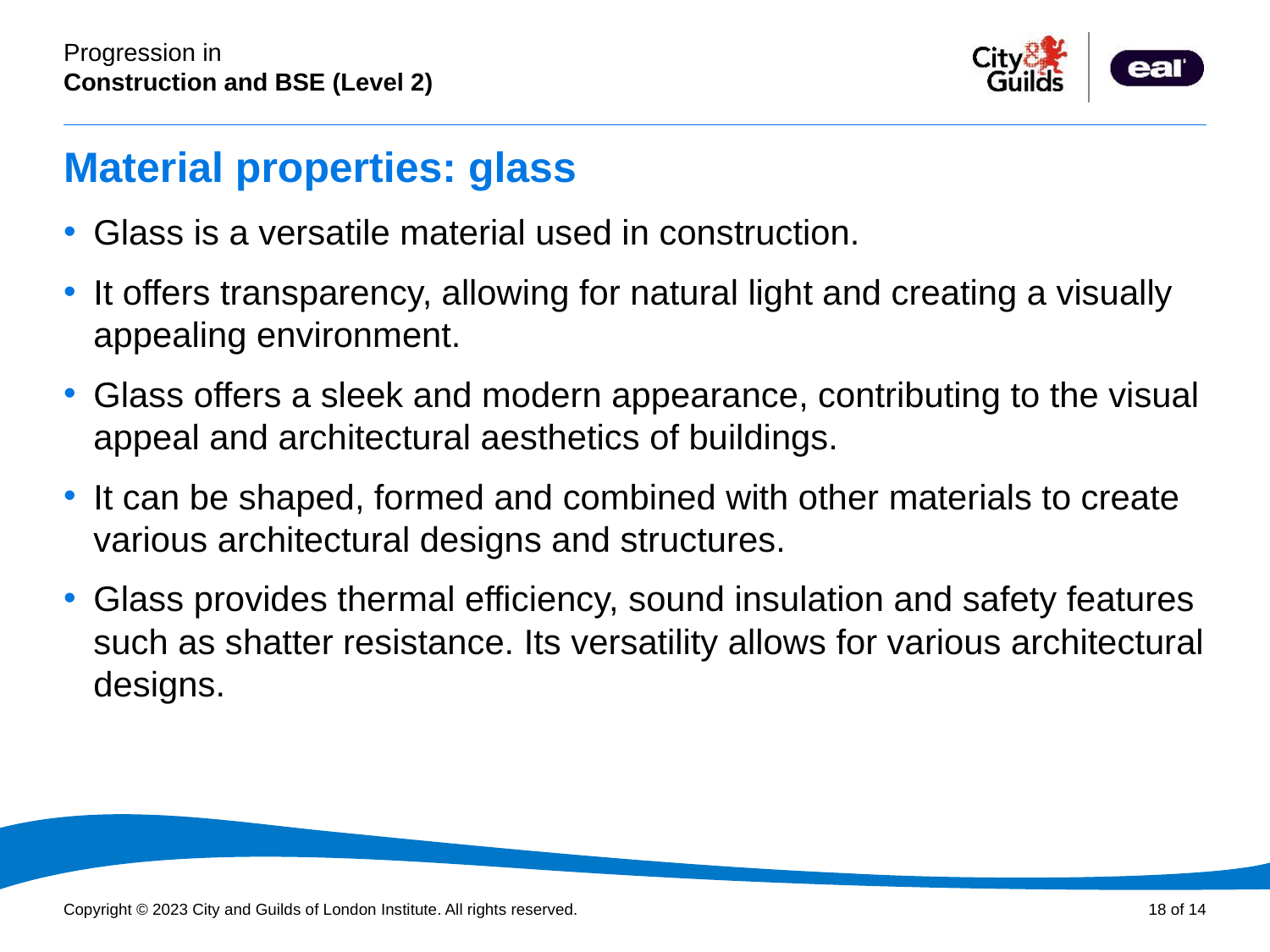

# Material properties: glass
Glass is a versatile material used in construction.
It offers transparency, allowing for natural light and creating a visually appealing environment.
Glass offers a sleek and modern appearance, contributing to the visual appeal and architectural aesthetics of buildings.
It can be shaped, formed and combined with other materials to create various architectural designs and structures.
Glass provides thermal efficiency, sound insulation and safety features such as shatter resistance. Its versatility allows for various architectural designs.